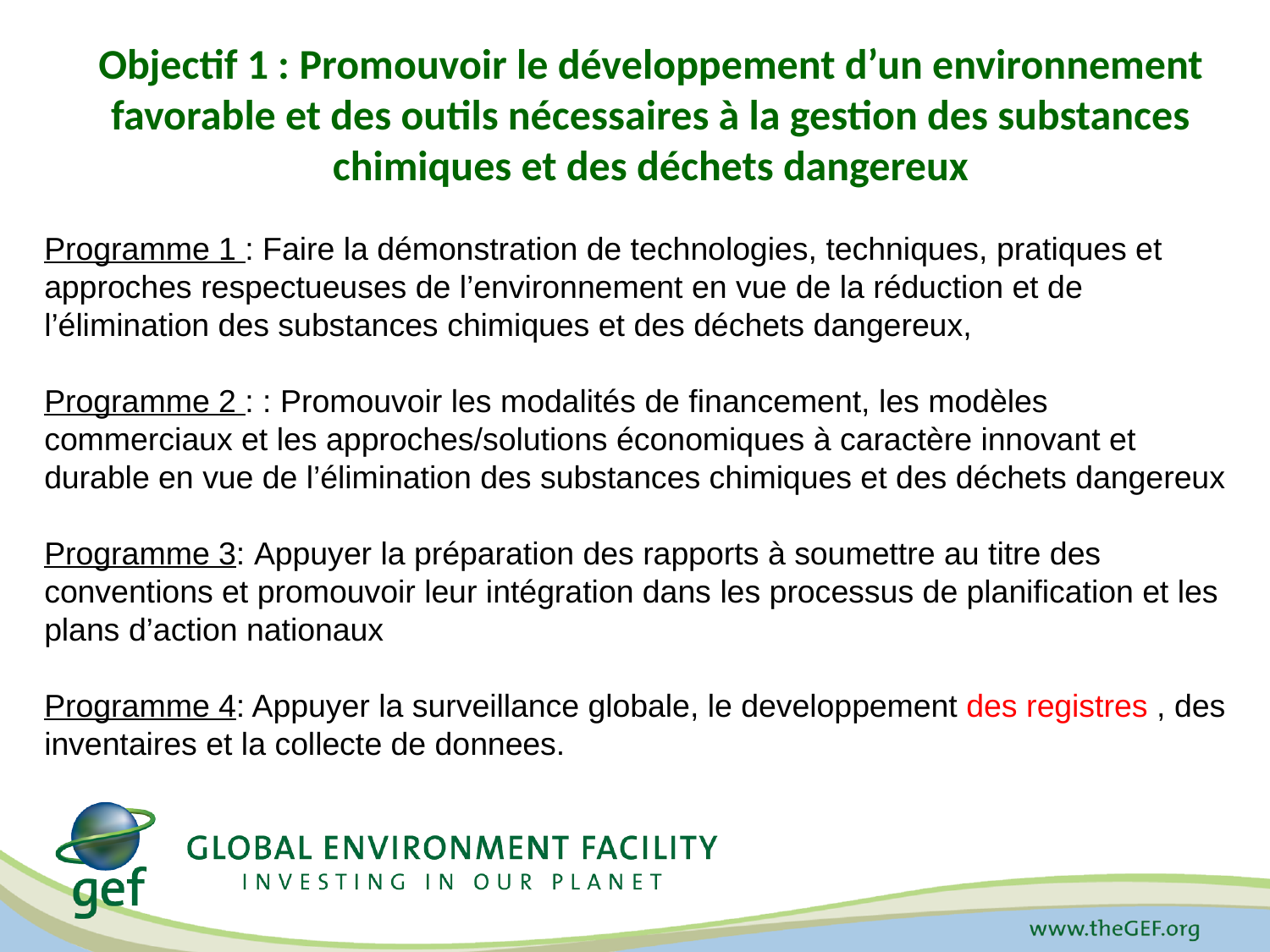

# Objectif 1 : Promouvoir le développement d’un environnement favorable et des outils nécessaires à la gestion des substances chimiques et des déchets dangereux

Programme 1 : Faire la démonstration de technologies, techniques, pratiques et approches respectueuses de l’environnement en vue de la réduction et de l’élimination des substances chimiques et des déchets dangereux,

Programme 2 : : Promouvoir les modalités de financement, les modèles commerciaux et les approches/solutions économiques à caractère innovant et durable en vue de l’élimination des substances chimiques et des déchets dangereux

Programme 3: Appuyer la préparation des rapports à soumettre au titre des conventions et promouvoir leur intégration dans les processus de planification et les plans d’action nationaux

Programme 4: Appuyer la surveillance globale, le developpement des registres , des inventaires et la collecte de donnees.